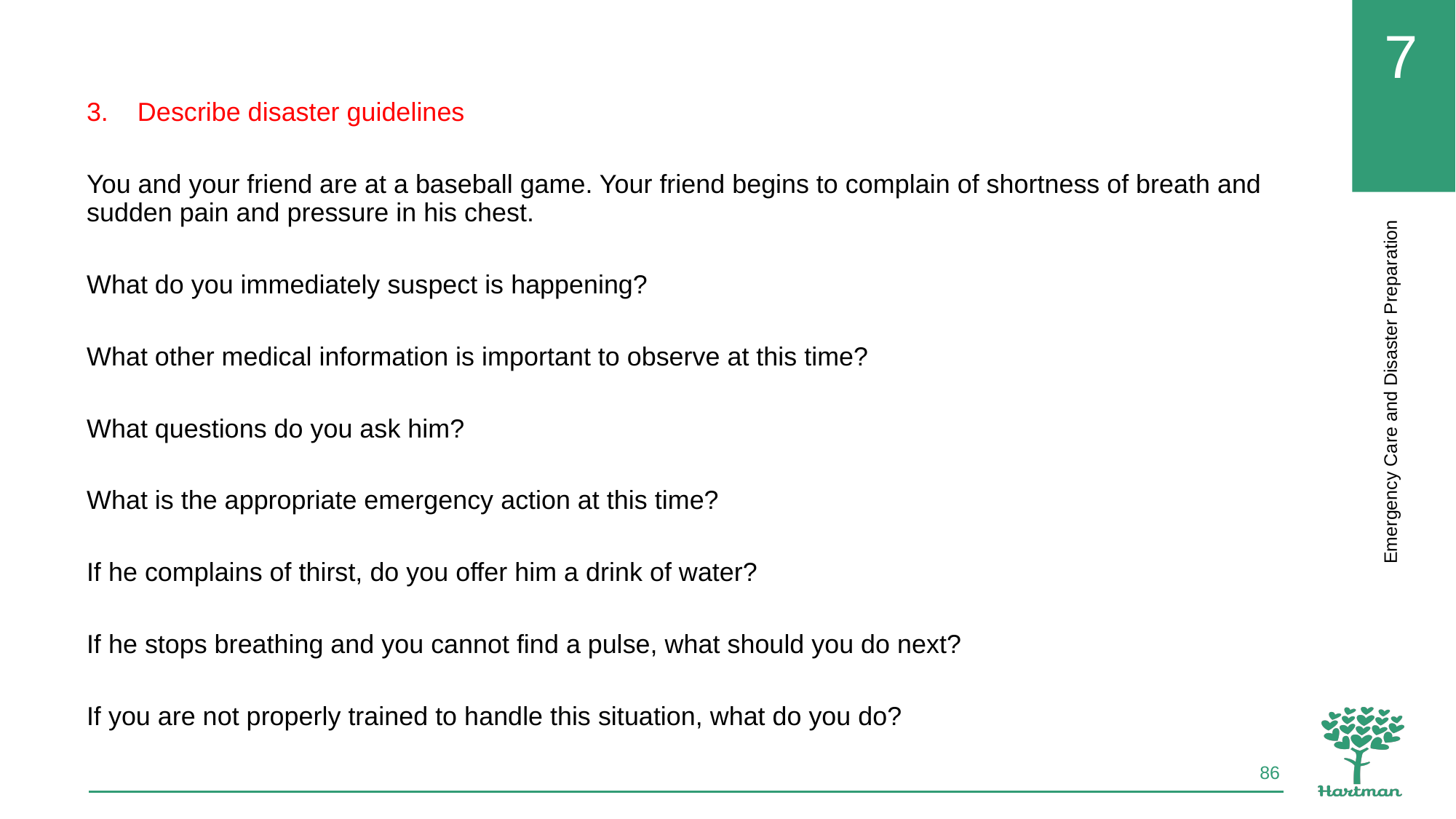

Describe disaster guidelines

You and your friend are at a baseball game. Your friend begins to complain of shortness of breath and sudden pain and pressure in his chest.

What do you immediately suspect is happening?

What other medical information is important to observe at this time?

What questions do you ask him?

What is the appropriate emergency action at this time?

If he complains of thirst, do you offer him a drink of water?

If he stops breathing and you cannot find a pulse, what should you do next?

If you are not properly trained to handle this situation, what do you do?

86